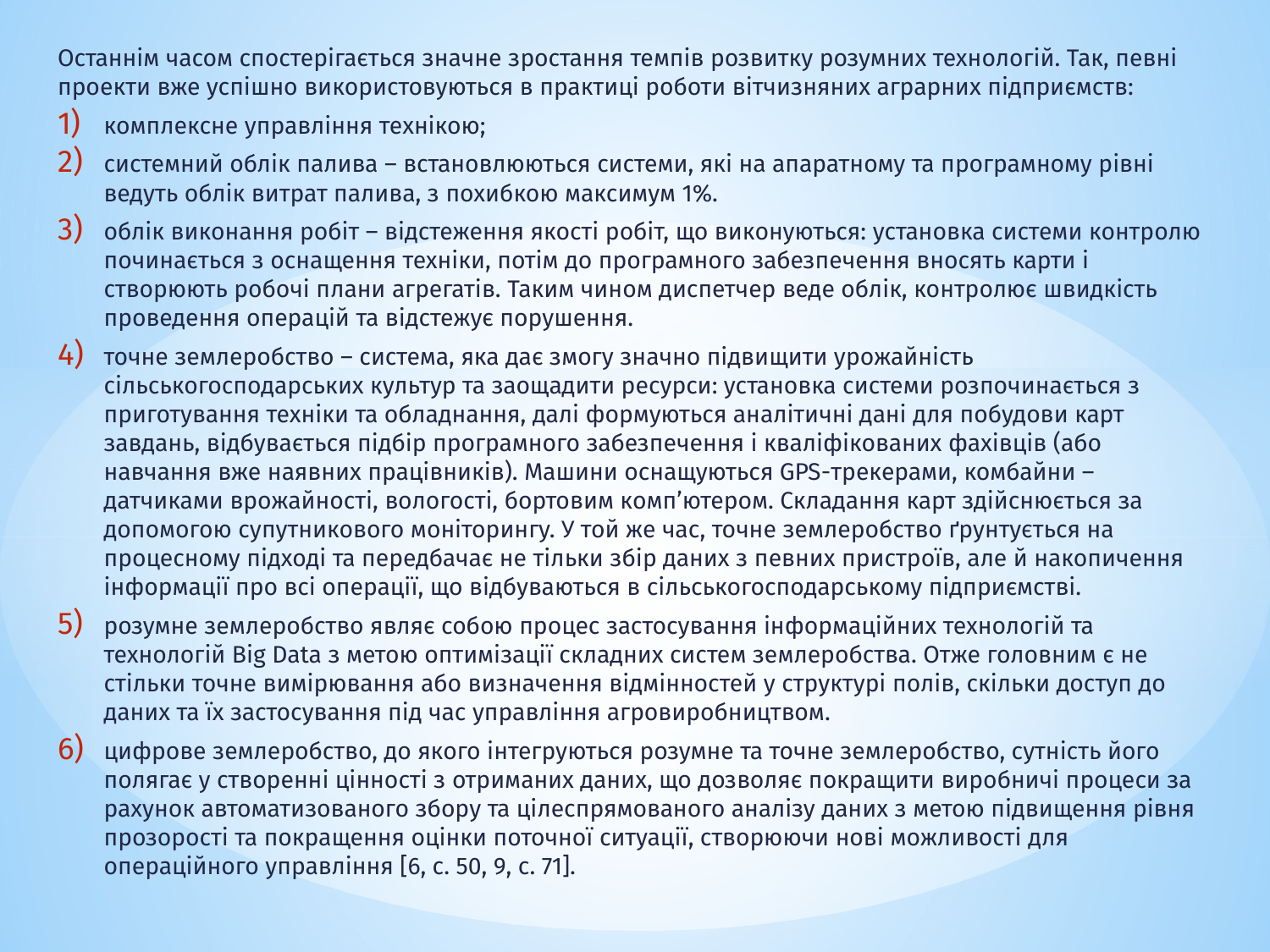

Останнім часом спостерігається значне зростання темпів розвитку розумних технологій. Так, певні проекти вже успішно використовуються в практиці роботи вітчизняних аграрних підприємств:
комплексне управління технікою;
системний облік палива – встановлюються системи, які на апаратному та програмному рівні ведуть облік витрат палива, з похибкою максимум 1%.
облік виконання робіт – відстеження якості робіт, що виконуються: установка системи контролю починається з оснащення техніки, потім до програмного забезпечення вносять карти і створюють робочі плани агрегатів. Таким чином диспетчер веде облік, контролює швидкість проведення операцій та відстежує порушення.
точне землеробство – система, яка дає змогу значно підвищити урожайність сільськогосподарських культур та заощадити ресурси: установка системи розпочинається з приготування техніки та обладнання, далі формуються аналітичні дані для побудови карт завдань, відбувається підбір програмного забезпечення і кваліфікованих фахівців (або навчання вже наявних працівників). Машини оснащуються GPS-трекерами, комбайни – датчиками врожайності, вологості, бортовим комп’ютером. Складання карт здійснюється за допомогою супутникового моніторингу. У той же час, точне землеробство ґрунтується на процесному підході та передбачає не тільки збір даних з певних пристроїв, але й накопичення інформації про всі операції, що відбуваються в сільськогосподарському підприємстві.
розумне землеробство являє собою процес застосування інформаційних технологій та технологій Big Data з метою оптимізації складних систем землеробства. Отже головним є не стільки точне вимірювання або визначення відмінностей у структурі полів, скільки доступ до даних та їх застосування під час управління агровиробництвом.
цифрове землеробство, до якого інтегруються розумне та точне землеробство, сутність його полягає у створенні цінності з отриманих даних, що дозволяє покращити виробничі процеси за рахунок автоматизованого збору та цілеспрямованого аналізу даних з метою підвищення рівня прозорості та покращення оцінки поточної ситуації, створюючи нові можливості для операційного управління [6, с. 50, 9, с. 71].